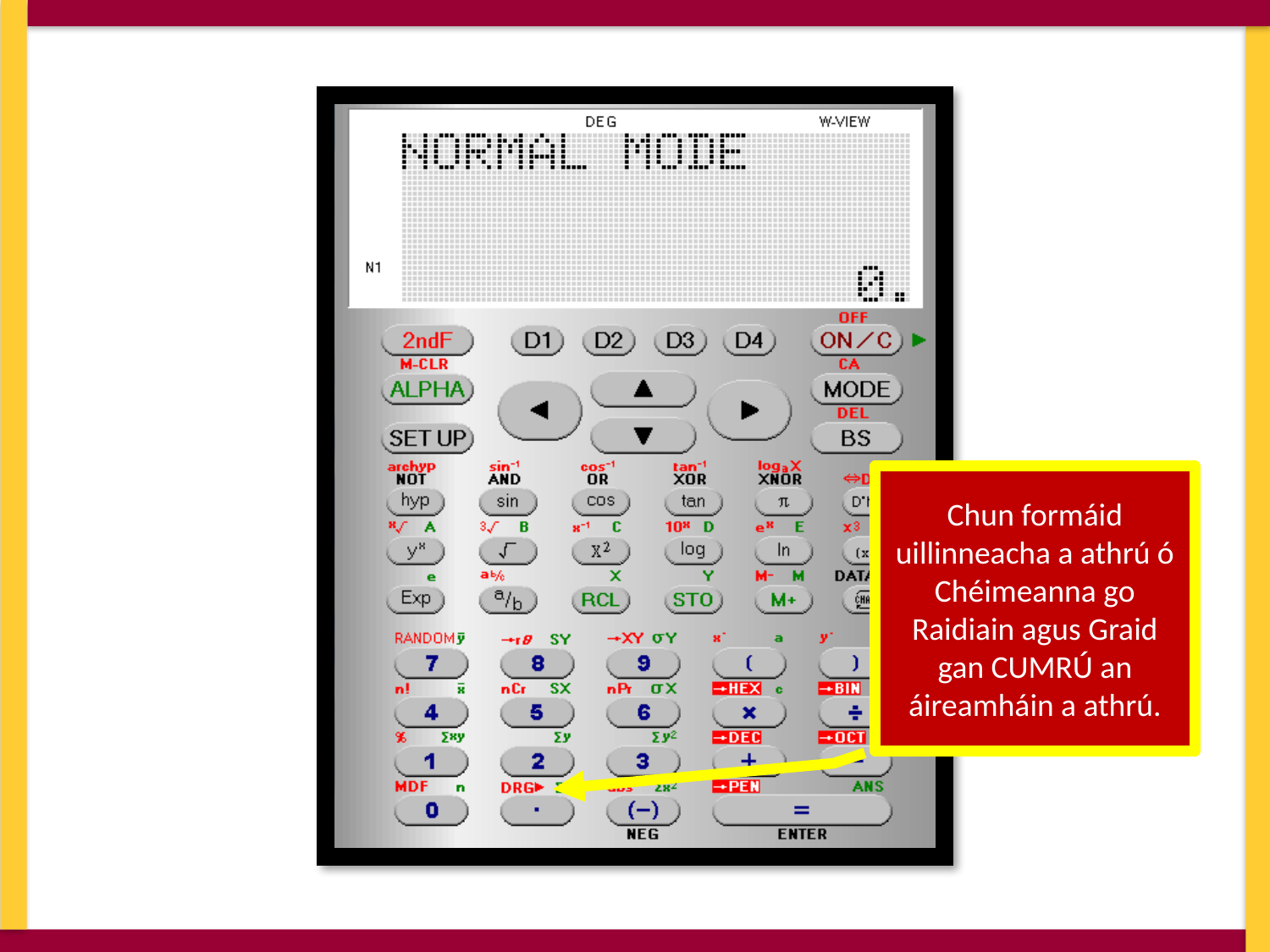

Chun formáid uillinneacha a athrú ó Chéimeanna go Raidiain agus Graid gan CUMRÚ an áireamháin a athrú.